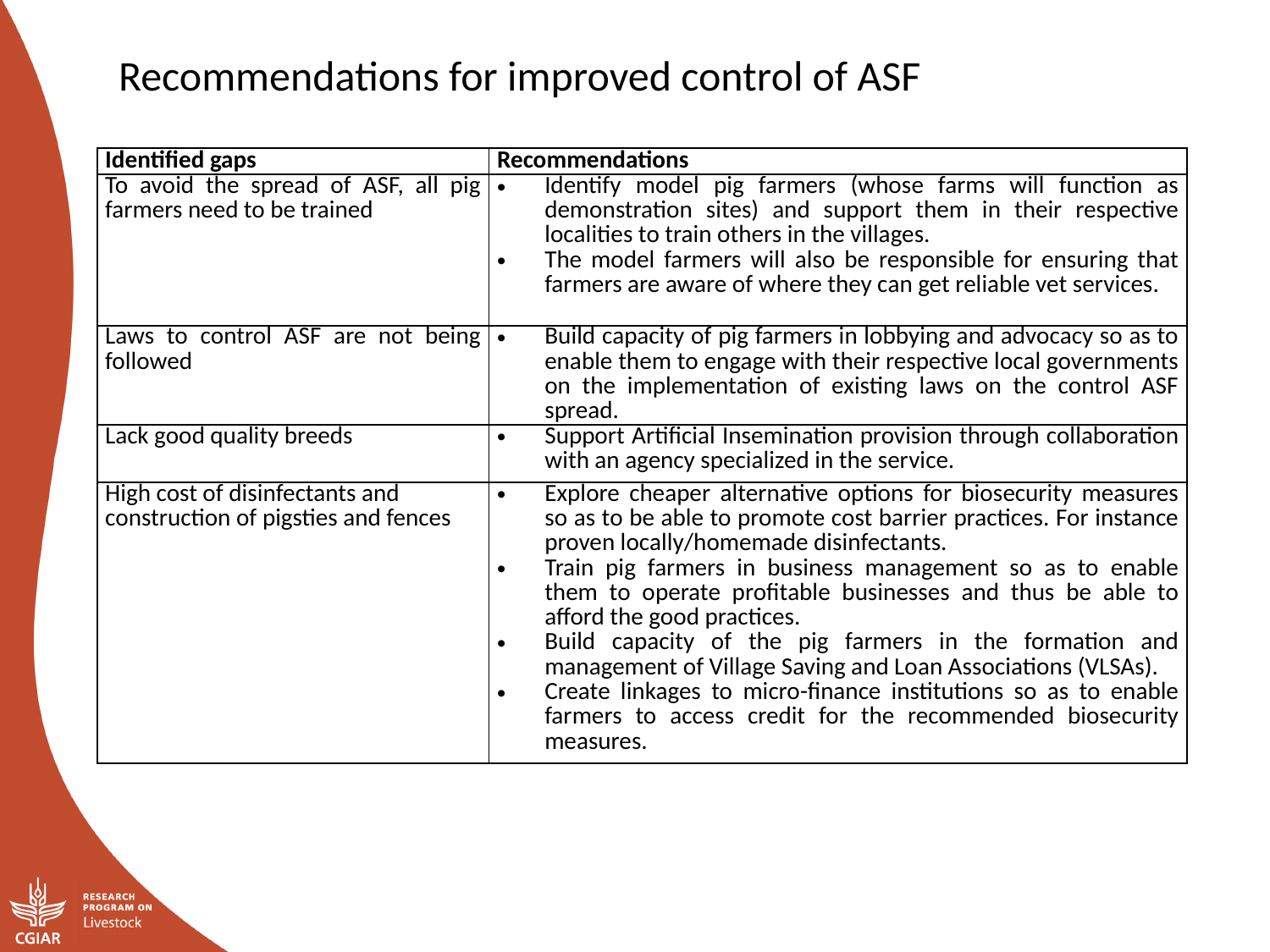

Recommendations for improved control of ASF
| Identified gaps | Recommendations |
| --- | --- |
| To avoid the spread of ASF, all pig farmers need to be trained | Identify model pig farmers (whose farms will function as demonstration sites) and support them in their respective localities to train others in the villages. The model farmers will also be responsible for ensuring that farmers are aware of where they can get reliable vet services. |
| Laws to control ASF are not being followed | Build capacity of pig farmers in lobbying and advocacy so as to enable them to engage with their respective local governments on the implementation of existing laws on the control ASF spread. |
| Lack good quality breeds | Support Artificial Insemination provision through collaboration with an agency specialized in the service. |
| High cost of disinfectants and construction of pigsties and fences | Explore cheaper alternative options for biosecurity measures so as to be able to promote cost barrier practices. For instance proven locally/homemade disinfectants. Train pig farmers in business management so as to enable them to operate profitable businesses and thus be able to afford the good practices. Build capacity of the pig farmers in the formation and management of Village Saving and Loan Associations (VLSAs). Create linkages to micro-finance institutions so as to enable farmers to access credit for the recommended biosecurity measures. |